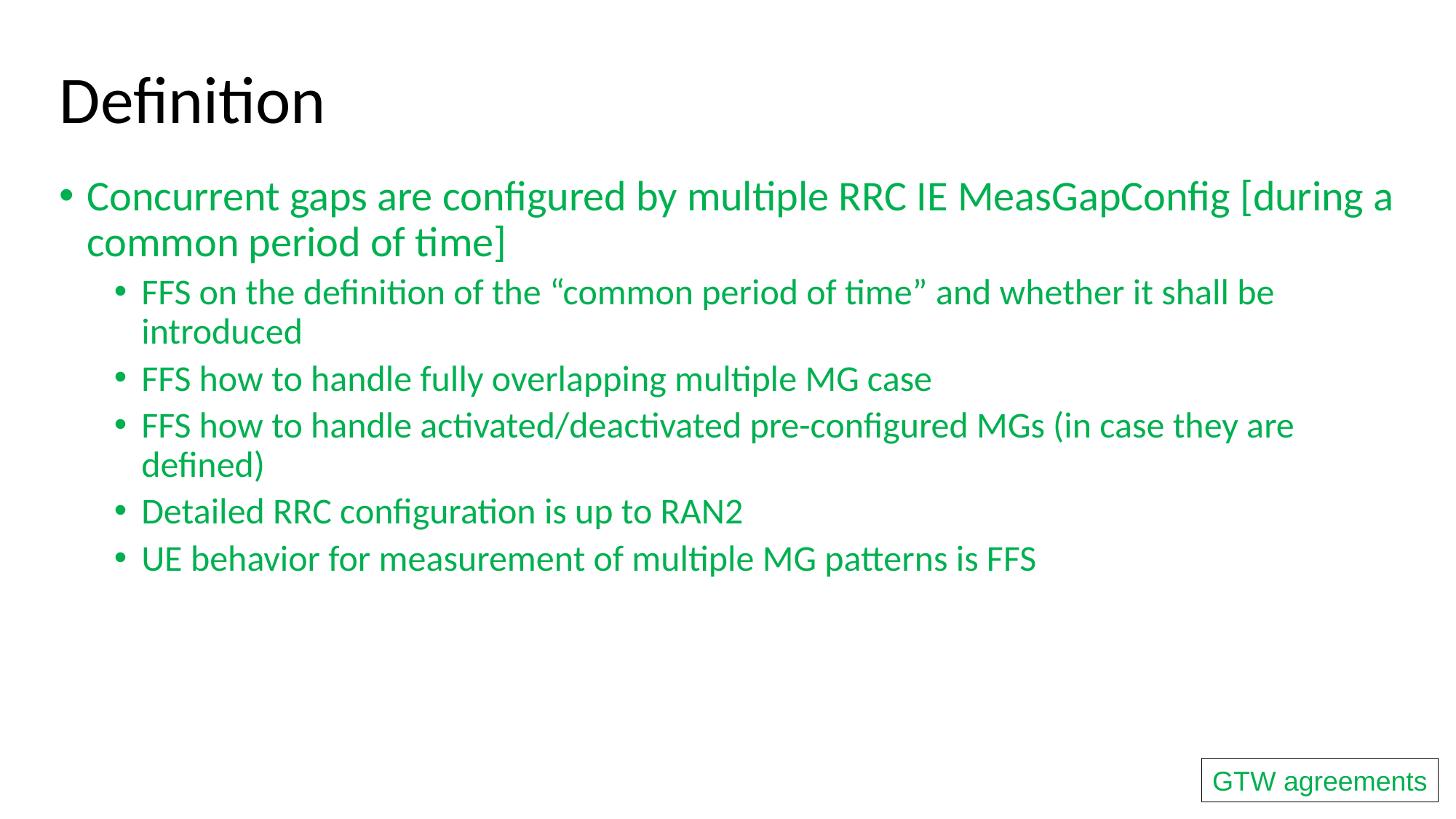

# Definition
Concurrent gaps are configured by multiple RRC IE MeasGapConfig [during a common period of time]
FFS on the definition of the “common period of time” and whether it shall be introduced
FFS how to handle fully overlapping multiple MG case
FFS how to handle activated/deactivated pre-configured MGs (in case they are defined)
Detailed RRC configuration is up to RAN2
UE behavior for measurement of multiple MG patterns is FFS

GTW agreements